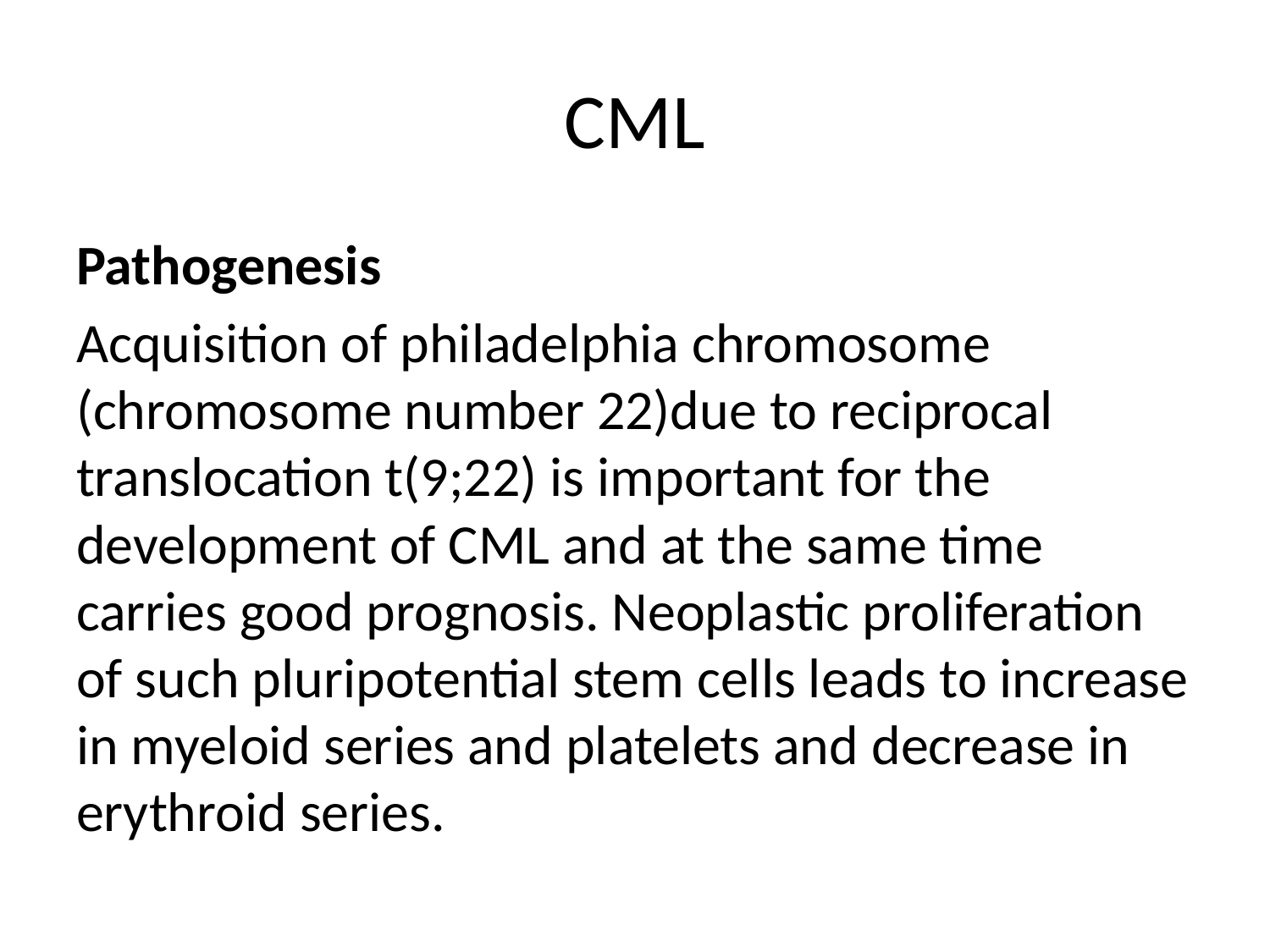

# CML
Pathogenesis
Acquisition of philadelphia chromosome (chromosome number 22)due to reciprocal translocation t(9;22) is important for the development of CML and at the same time carries good prognosis. Neoplastic proliferation of such pluripotential stem cells leads to increase in myeloid series and platelets and decrease in erythroid series.